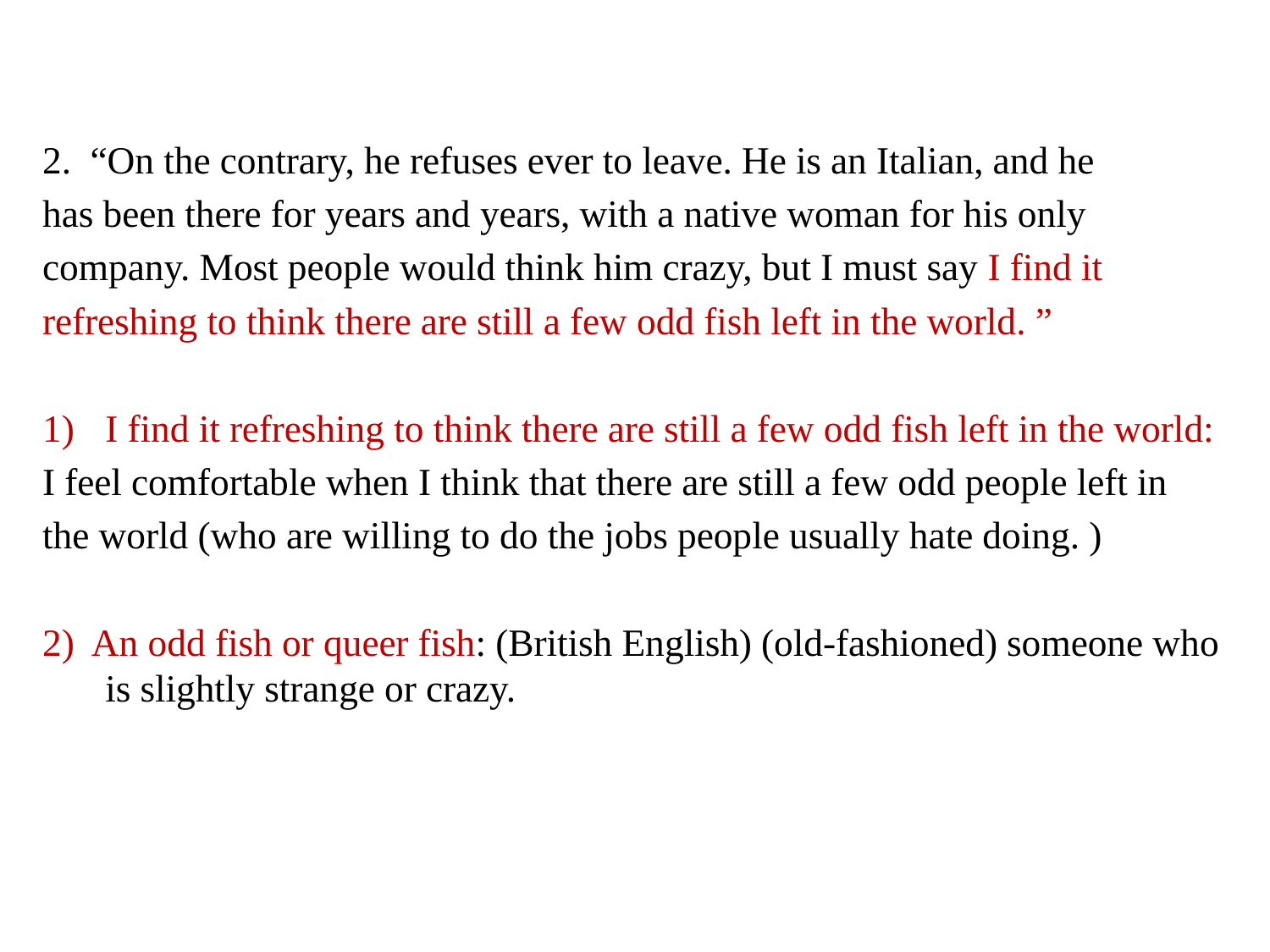

2.  “On the contrary, he refuses ever to leave. He is an Italian, and he
has been there for years and years, with a native woman for his only
company. Most people would think him crazy, but I must say I find it
refreshing to think there are still a few odd fish left in the world. ”

I find it refreshing to think there are still a few odd fish left in the world:
I feel comfortable when I think that there are still a few odd people left in
the world (who are willing to do the jobs people usually hate doing. )

2)  An odd fish or queer fish: (British English) (old-fashioned) someone who is slightly strange or crazy.